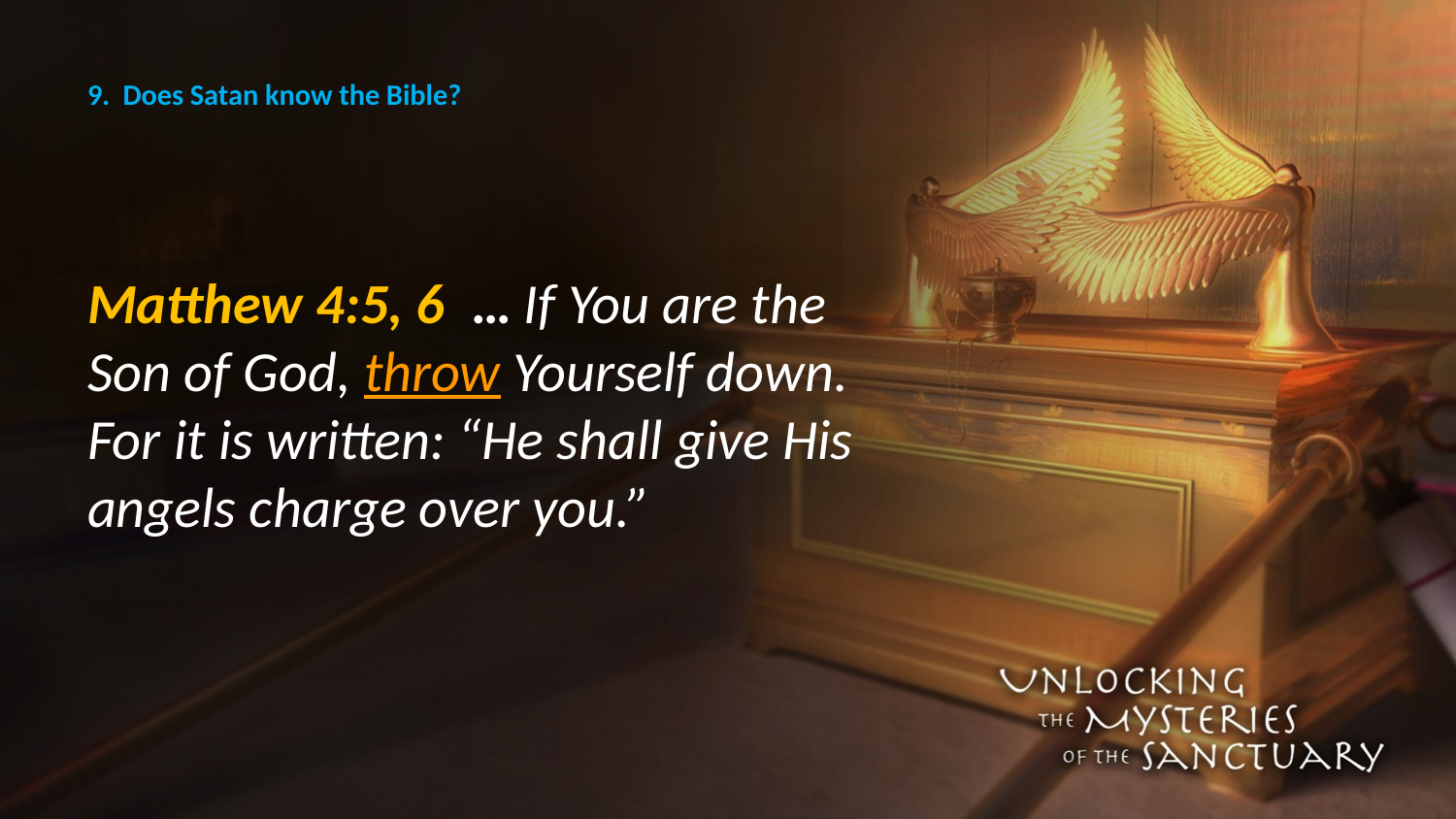

# 9.  Does Satan know the Bible?

Matthew 4:5, 6  … If You are the Son of God, throw Yourself down.  For it is written: “He shall give His angels charge over you.”